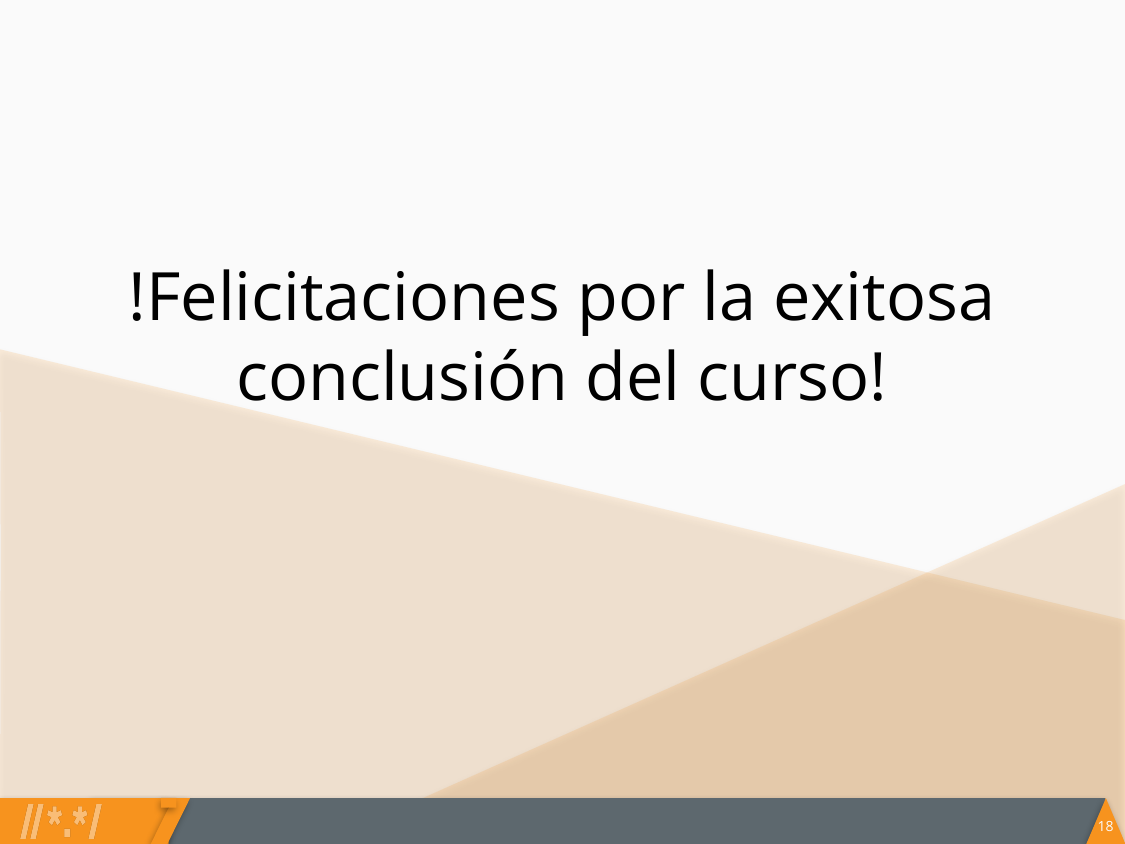

# !Felicitaciones por la exitosa conclusión del curso!